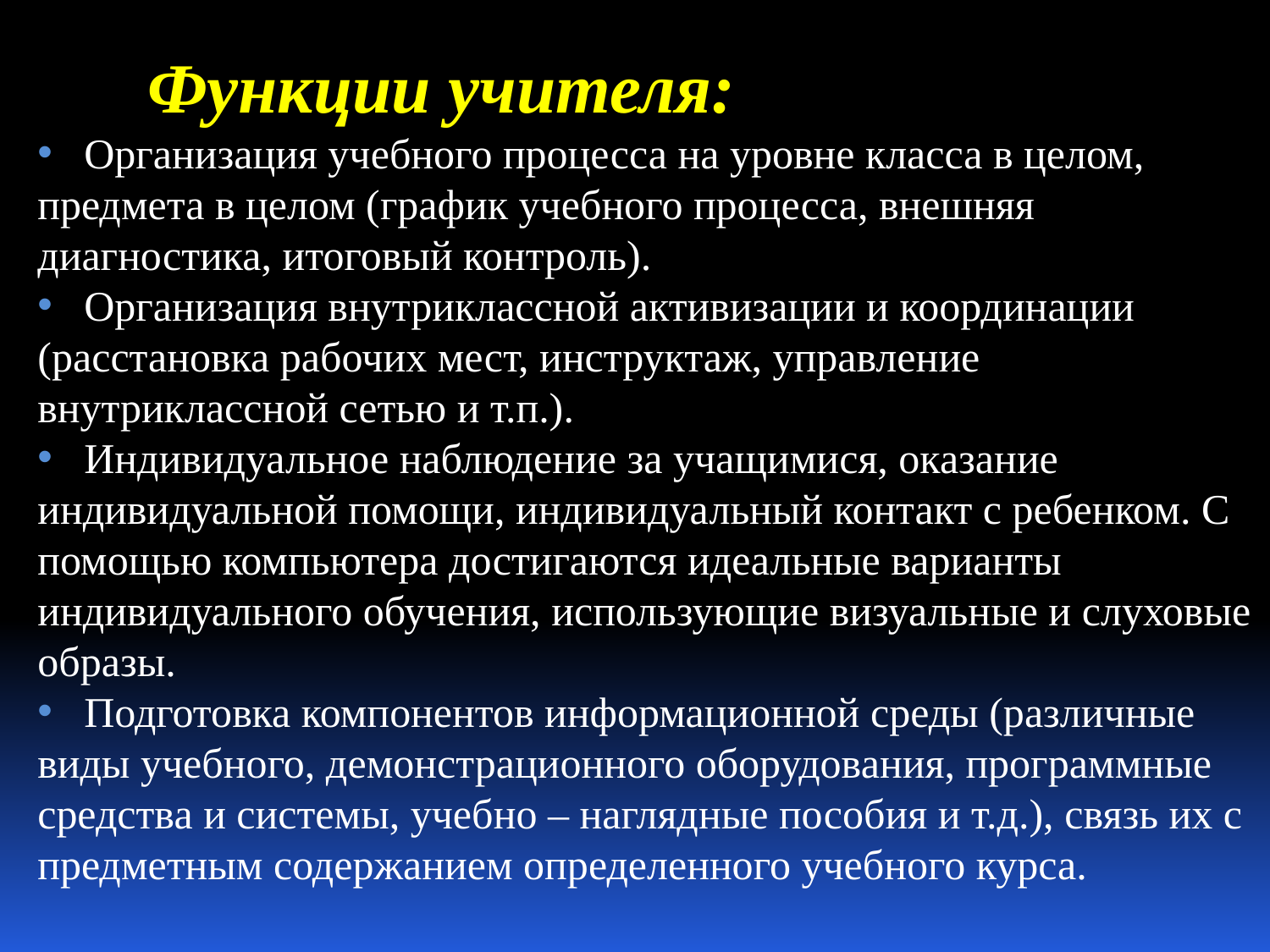

Функции учителя:
   Организация учебного процесса на уровне класса в целом, предмета в целом (график учебного процесса, внешняя диагностика, итоговый контроль).
   Организация внутриклассной активизации и координации (расстановка рабочих мест, инструктаж, управление внутриклассной сетью и т.п.).
   Индивидуальное наблюдение за учащимися, оказание индивидуальной помощи, индивидуальный контакт с ребенком. С помощью компьютера достигаются идеальные варианты индивидуального обучения, использующие визуальные и слуховые образы.
   Подготовка компонентов информационной среды (различные виды учебного, демонстрационного оборудования, программные средства и системы, учебно – наглядные пособия и т.д.), связь их с предметным содержанием определенного учебного курса.